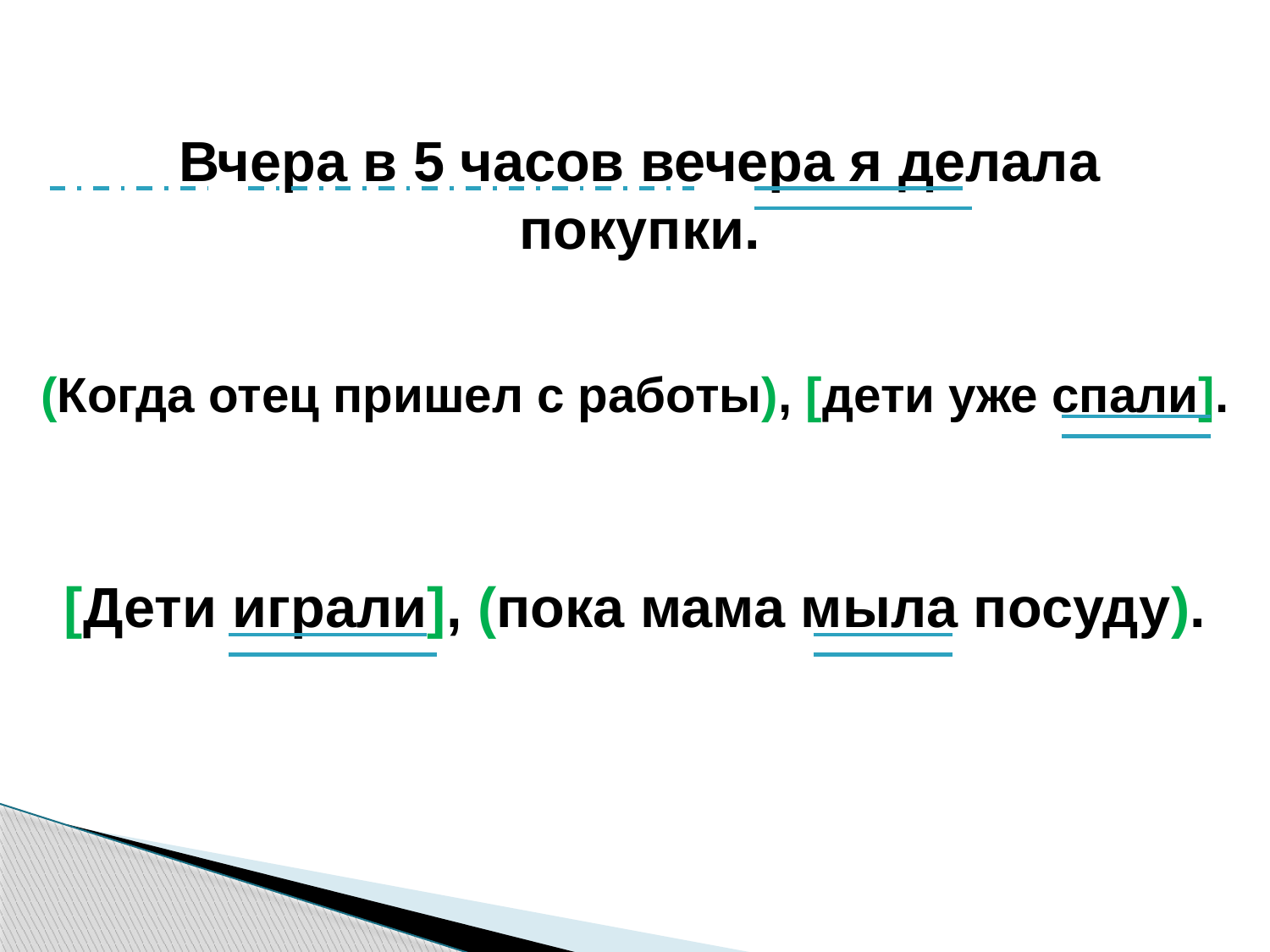

Вчера в 5 часов вечера я делала покупки.
(Когда отец пришел с работы), [дети уже спали].
[Дети играли], (пока мама мыла посуду).